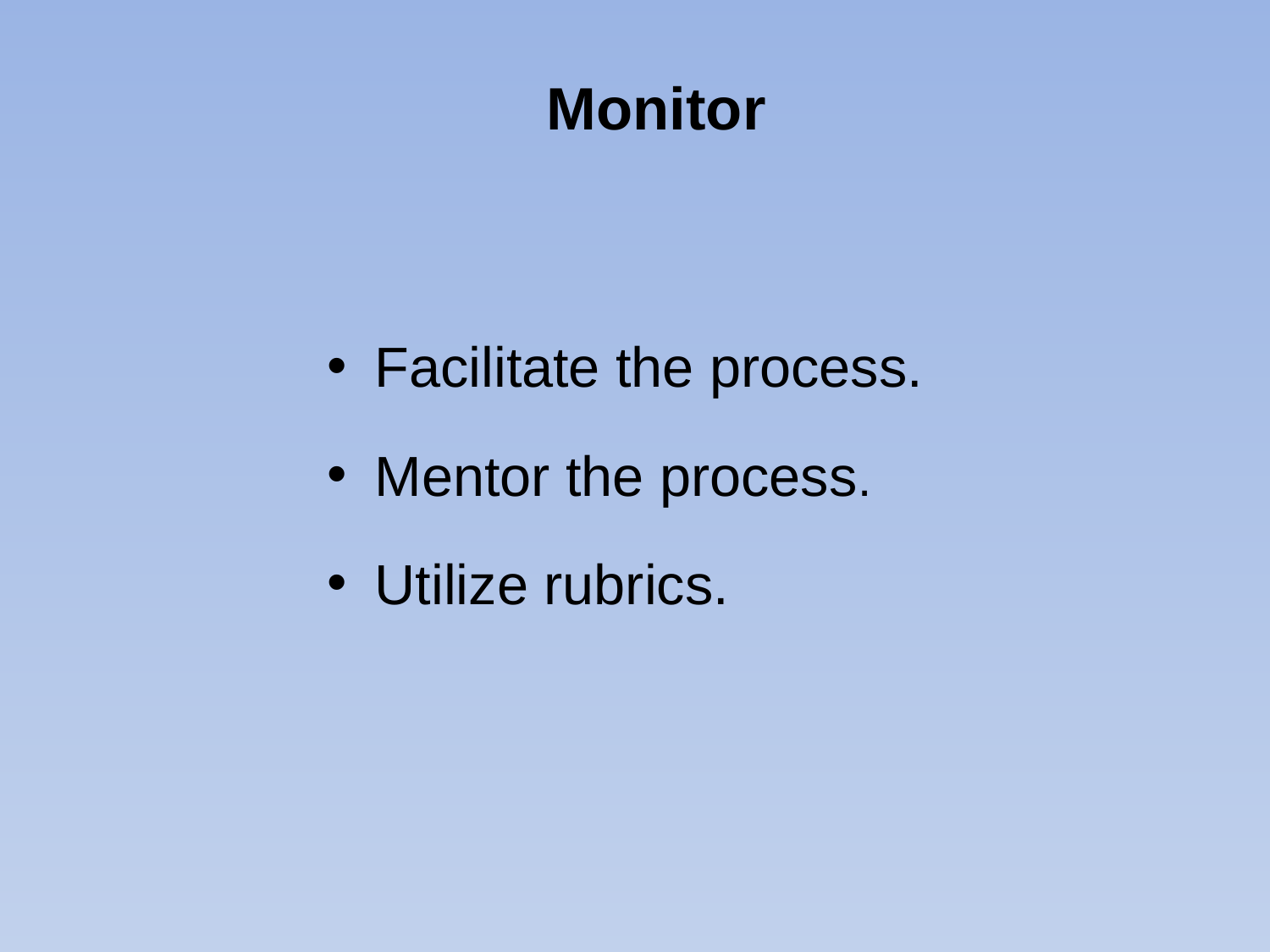

# Monitor
Facilitate the process.

Mentor the process.

Utilize rubrics.